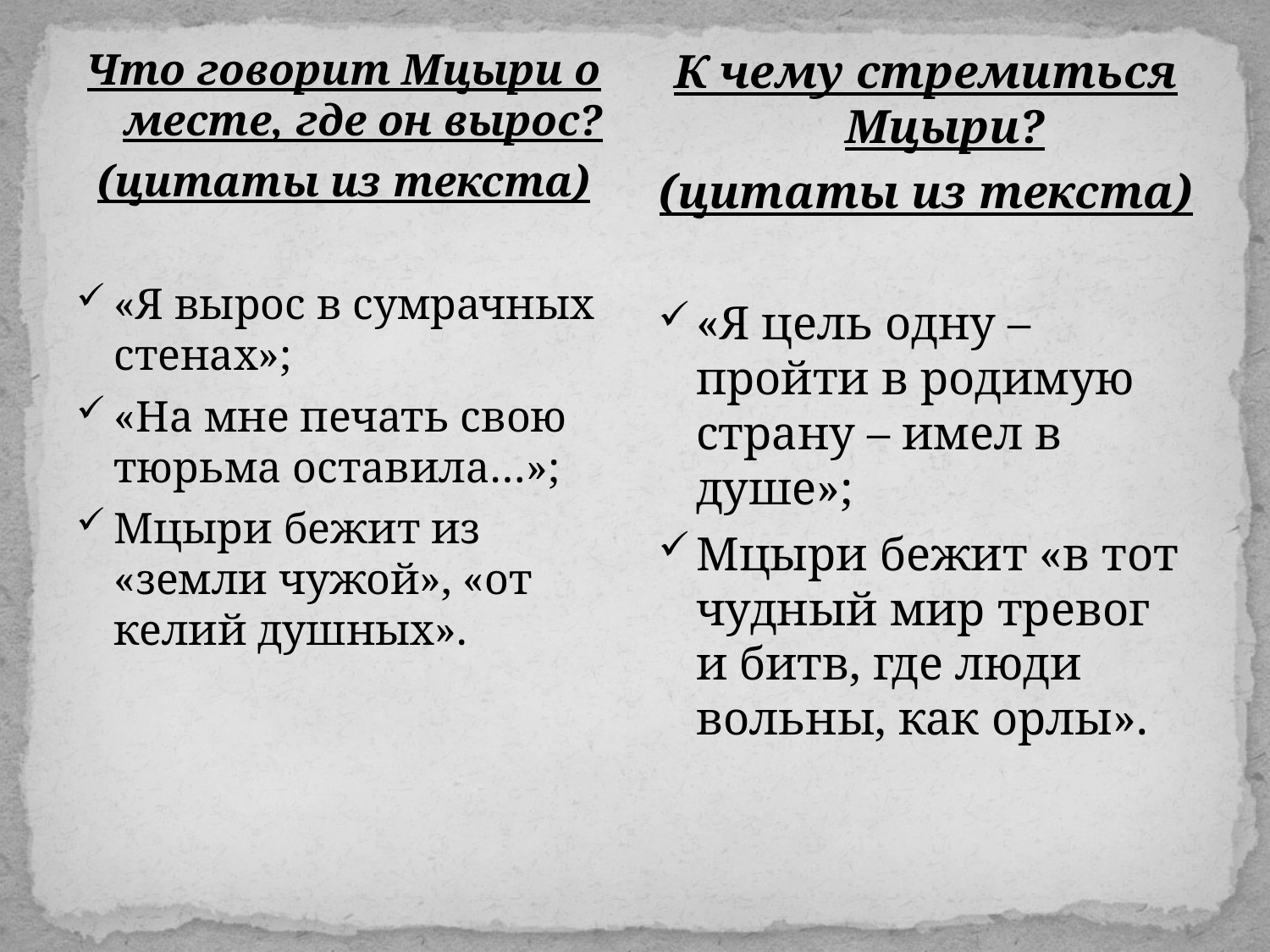

Что говорит Мцыри о месте, где он вырос?
(цитаты из текста)

«Я вырос в сумрачных стенах»;
«На мне печать свою тюрьма оставила…»;
Мцыри бежит из «земли чужой», «от келий душных».
К чему стремиться Мцыри?
(цитаты из текста)

«Я цель одну – пройти в родимую страну – имел в душе»;
Мцыри бежит «в тот чудный мир тревог и битв, где люди вольны, как орлы».